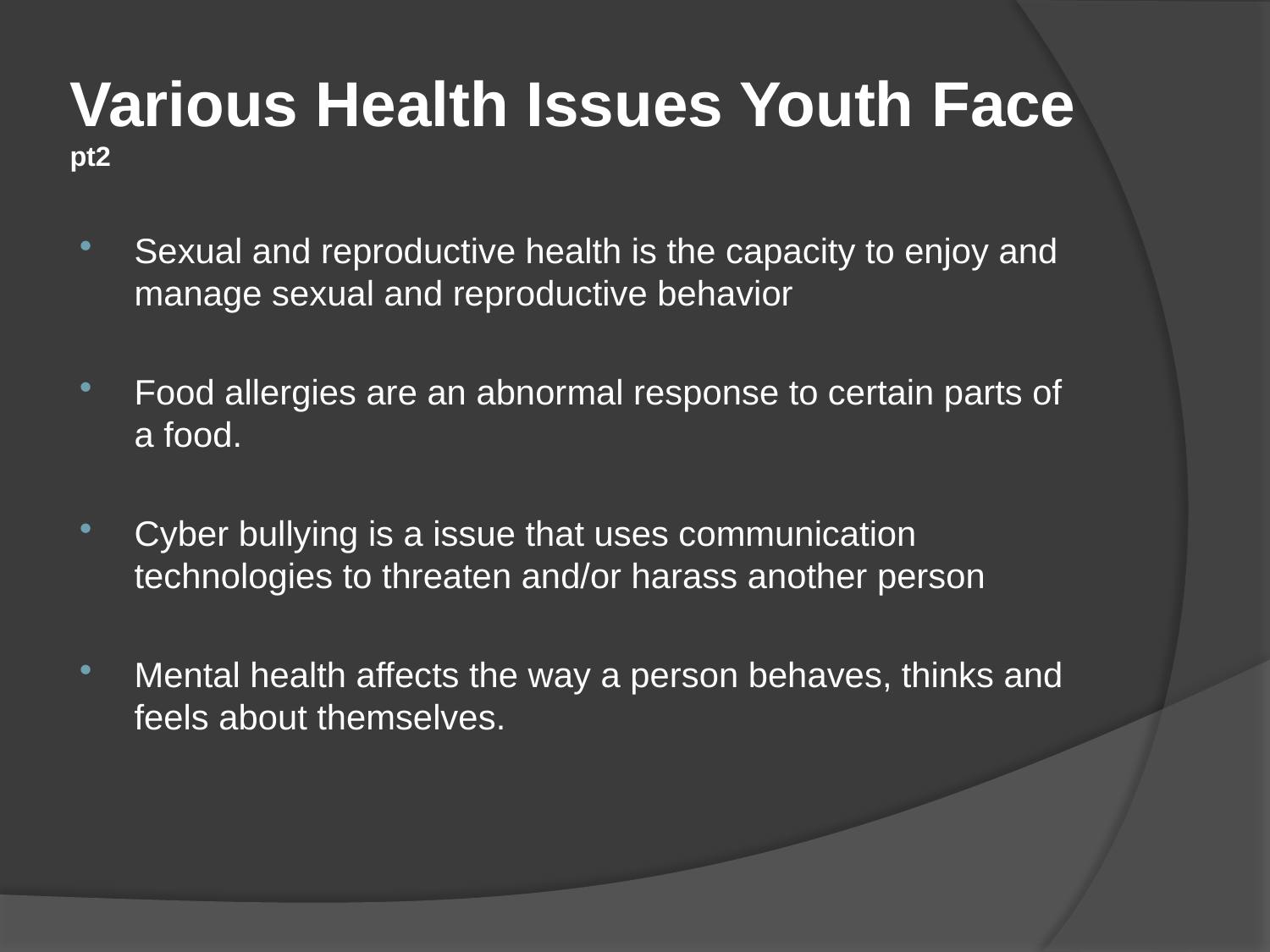

# Various Health Issues Youth Face pt2
Sexual and reproductive health is the capacity to enjoy and manage sexual and reproductive behavior

Food allergies are an abnormal response to certain parts of a food.

Cyber bullying is a issue that uses communication technologies to threaten and/or harass another person

Mental health affects the way a person behaves, thinks and feels about themselves.